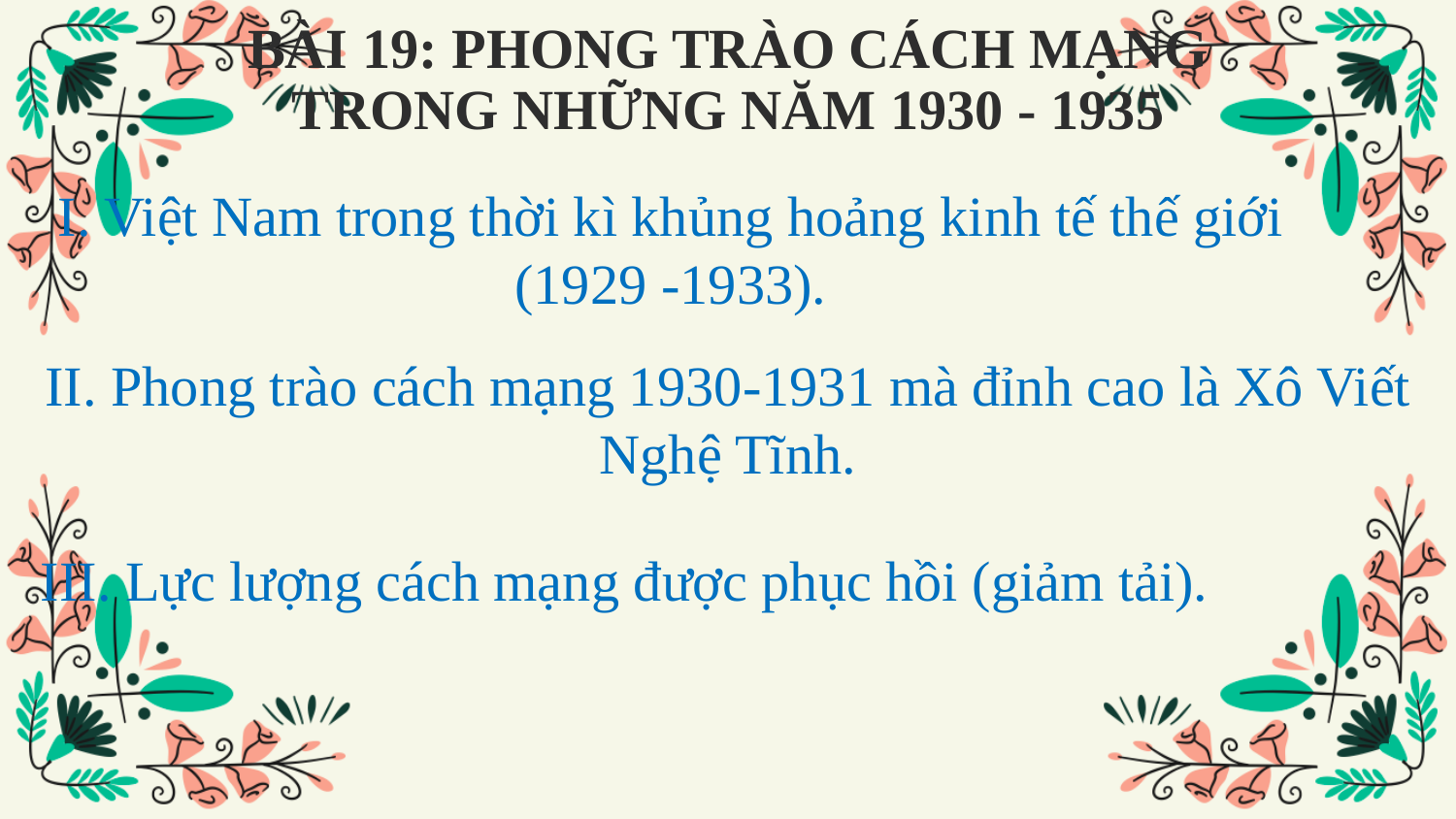

BÀI 19: PHONG TRÀO CÁCH MẠNG TRONG NHỮNG NĂM 1930 - 1935
I. Việt Nam trong thời kì khủng hoảng kinh tế thế giới (1929 -1933).
II. Phong trào cách mạng 1930-1931 mà đỉnh cao là Xô Viết Nghệ Tĩnh.
III. Lực lượng cách mạng được phục hồi (giảm tải).